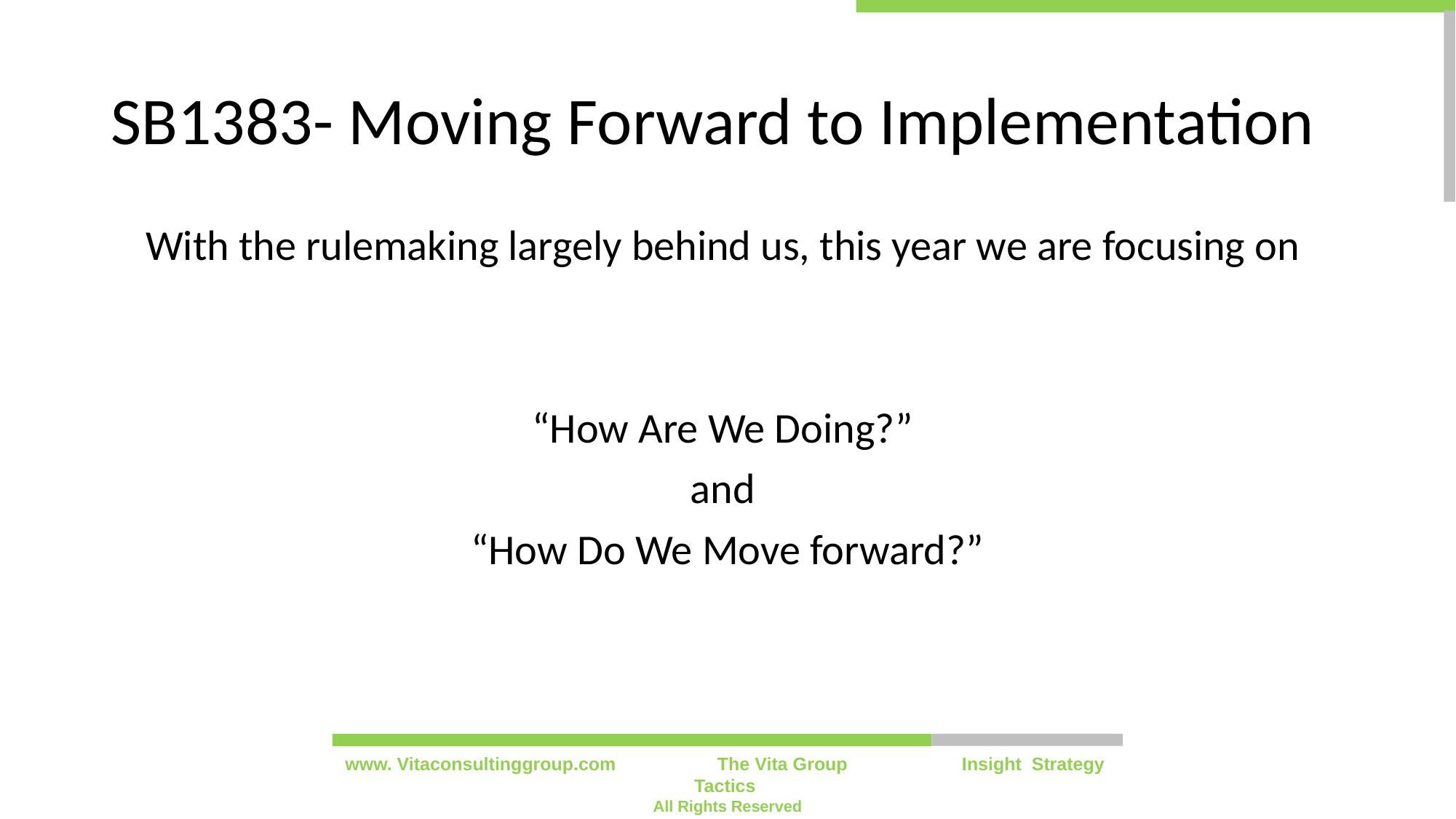

# SB1383- Moving Forward to Implementation

With the rulemaking largely behind us, this year we are focusing on

“How Are We Doing?”
and
“How Do We Move forward?”

www. Vitaconsultinggroup.com                    The Vita Group	              Insight  Strategy  Tactics
All Rights Reserved